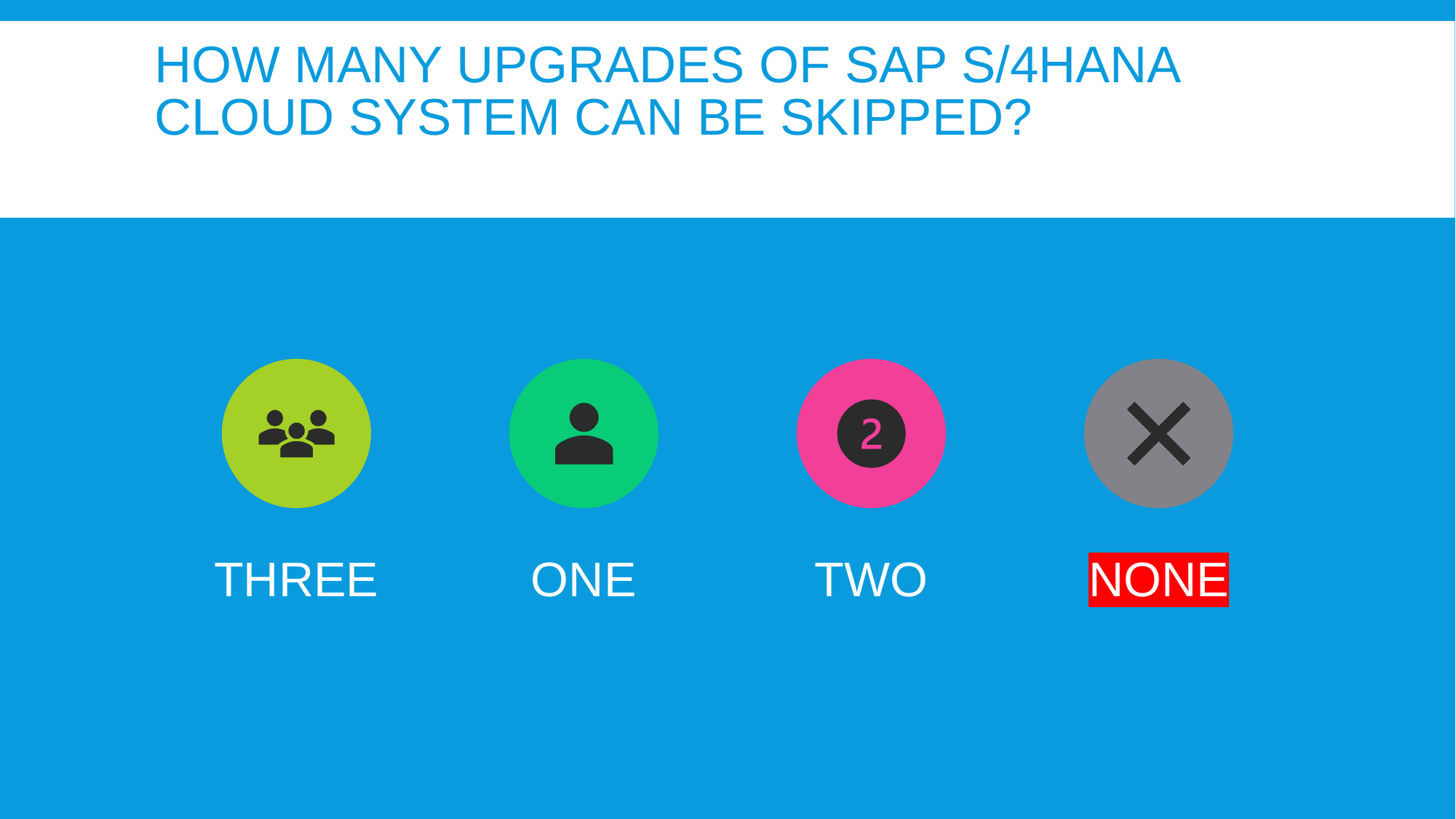

# How many upgrades of SAP S/4HANA Cloud system can be skipped?
Three
One
Two
None